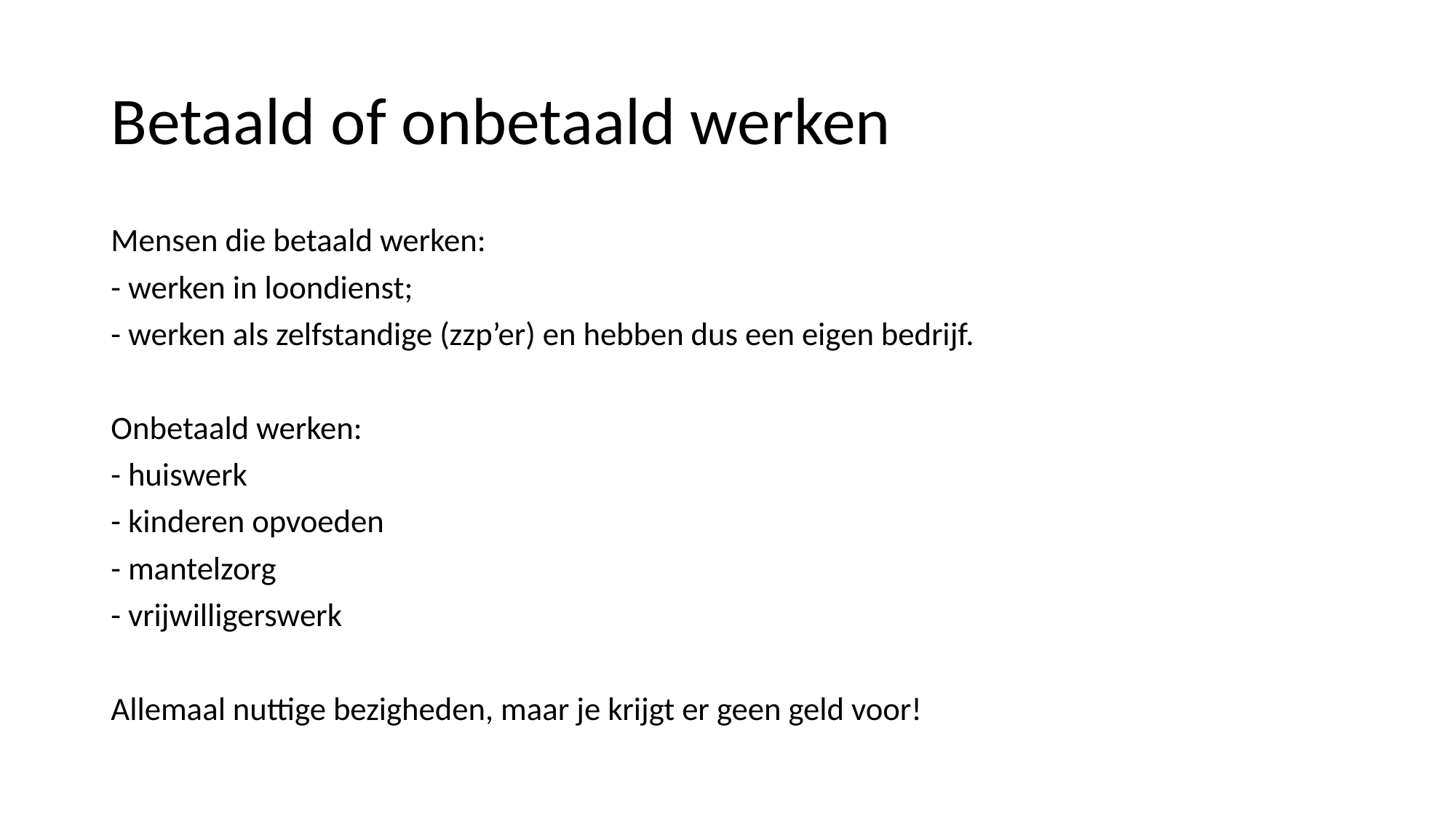

# Betaald of onbetaald werken
Mensen die betaald werken:
- werken in loondienst;
- werken als zelfstandige (zzp’er) en hebben dus een eigen bedrijf.

Onbetaald werken:
- huiswerk
- kinderen opvoeden
- mantelzorg
- vrijwilligerswerk

Allemaal nuttige bezigheden, maar je krijgt er geen geld voor!